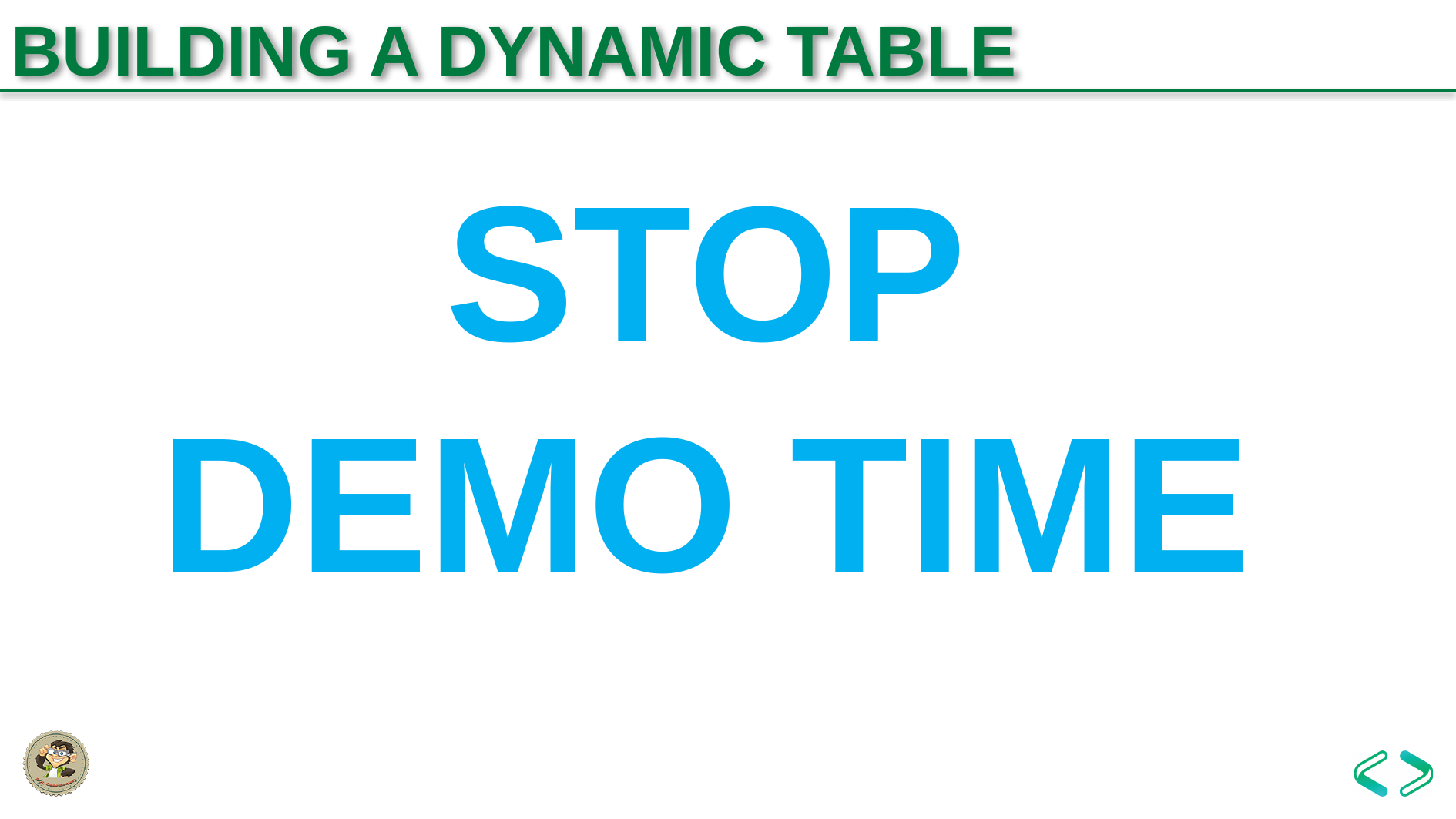

BUILDING A DYNAMIC TABLE
STOP
DEMO TIME